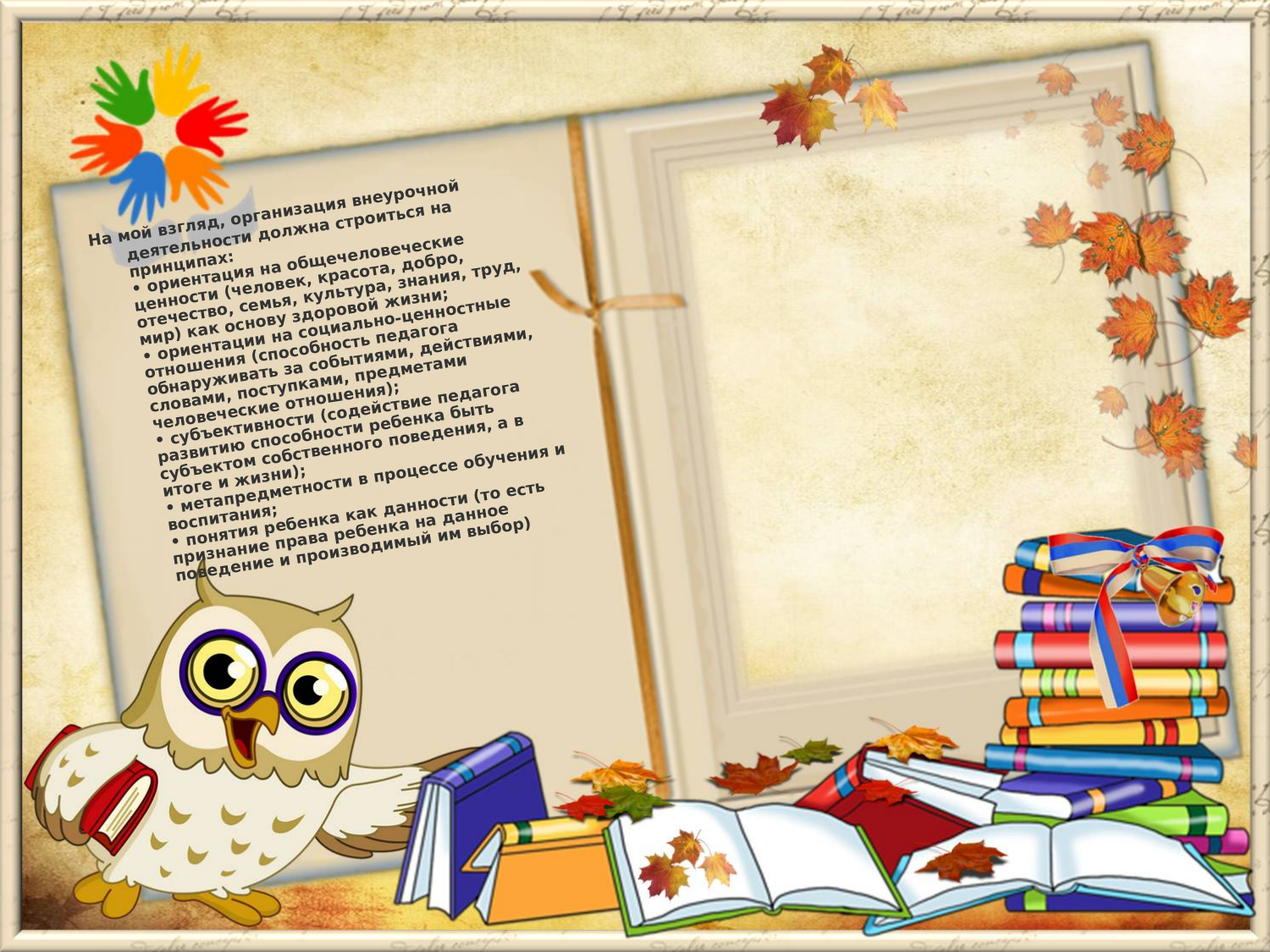

На мой взгляд, организация внеурочной деятельности должна строиться на принципах:
• ориентация на общечеловеческие ценности (человек, красота, добро, отечество, семья, культура, знания, труд, мир) как основу здоровой жизни;
• ориентации на социально-ценностные отношения (способность педагога обнаруживать за событиями, действиями, словами, поступками, предметами человеческие отношения);
• субъективности (содействие педагога развитию способности ребенка быть субъектом собственного поведения, а в итоге и жизни);
• метапредметности в процессе обучения и воспитания;
• понятия ребенка как данности (то есть признание права ребенка на данное поведение и производимый им выбор)